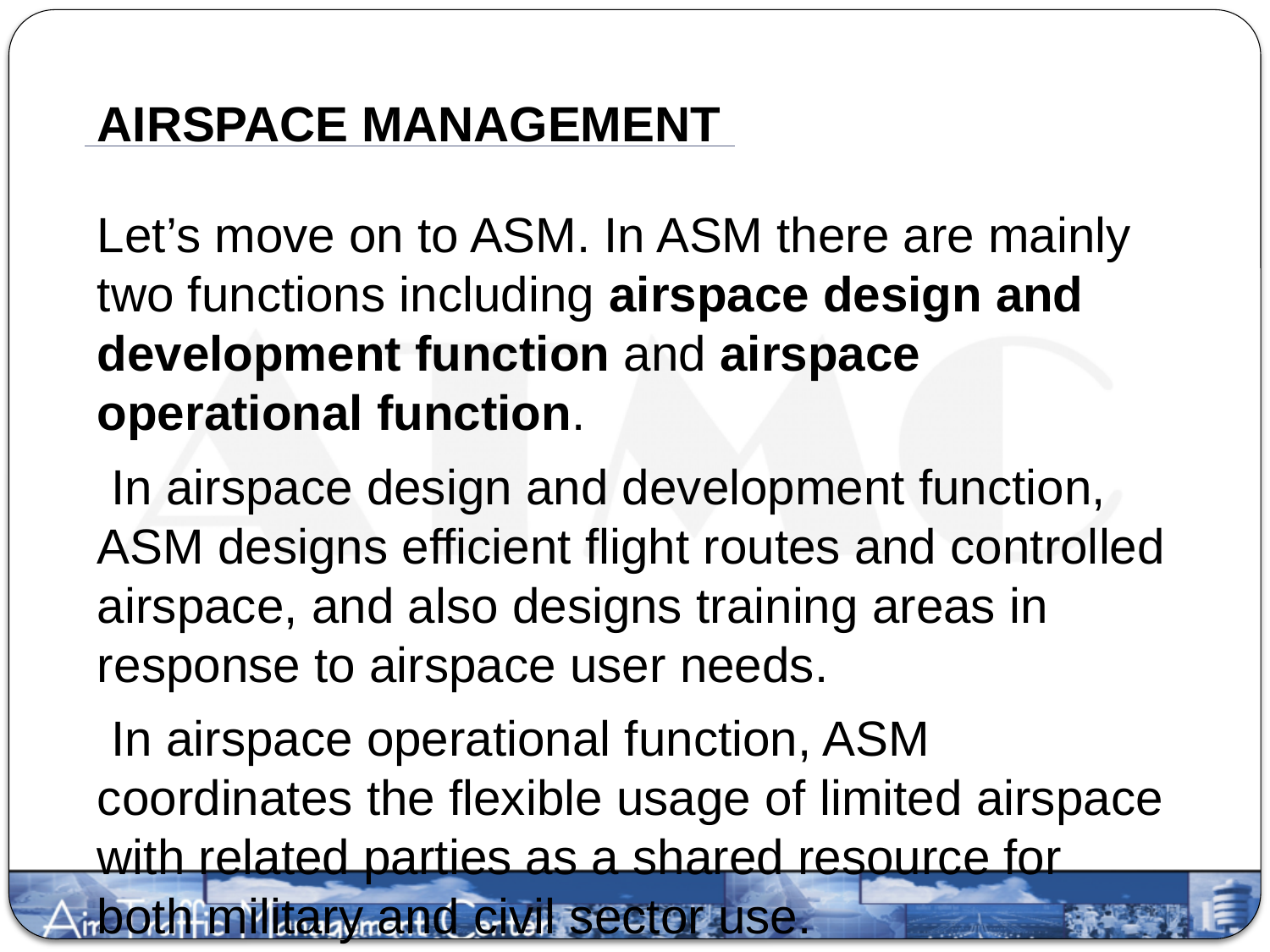

AIRSPACE MANAGEMENT

Let’s move on to ASM. In ASM there are mainly two functions including airspace design and development function and airspace operational function.
 In airspace design and development function, ASM designs efficient flight routes and controlled airspace, and also designs training areas in response to airspace user needs.
 In airspace operational function, ASM coordinates the flexible usage of limited airspace with related parties as a shared resource for both military and civil sector use.